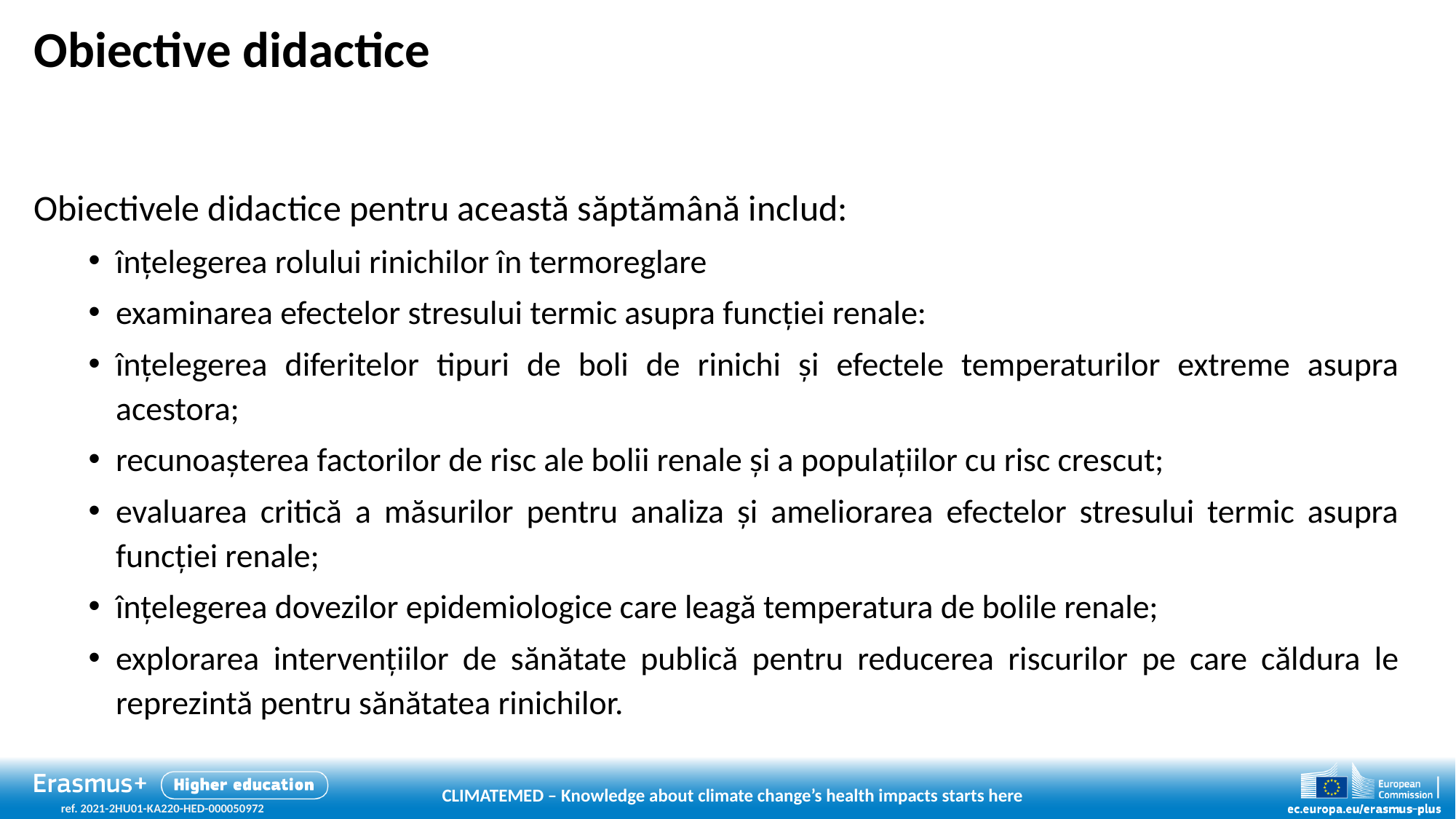

# Obiective didactice
Obiectivele didactice pentru această săptămână includ:
înțelegerea rolului rinichilor în termoreglare
examinarea efectelor stresului termic asupra funcției renale:
înțelegerea diferitelor tipuri de boli de rinichi și efectele temperaturilor extreme asupra acestora;
recunoașterea factorilor de risc ale bolii renale și a populațiilor cu risc crescut;
evaluarea critică a măsurilor pentru analiza și ameliorarea efectelor stresului termic asupra funcției renale;
înțelegerea dovezilor epidemiologice care leagă temperatura de bolile renale;
explorarea intervențiilor de sănătate publică pentru reducerea riscurilor pe care căldura le reprezintă pentru sănătatea rinichilor.